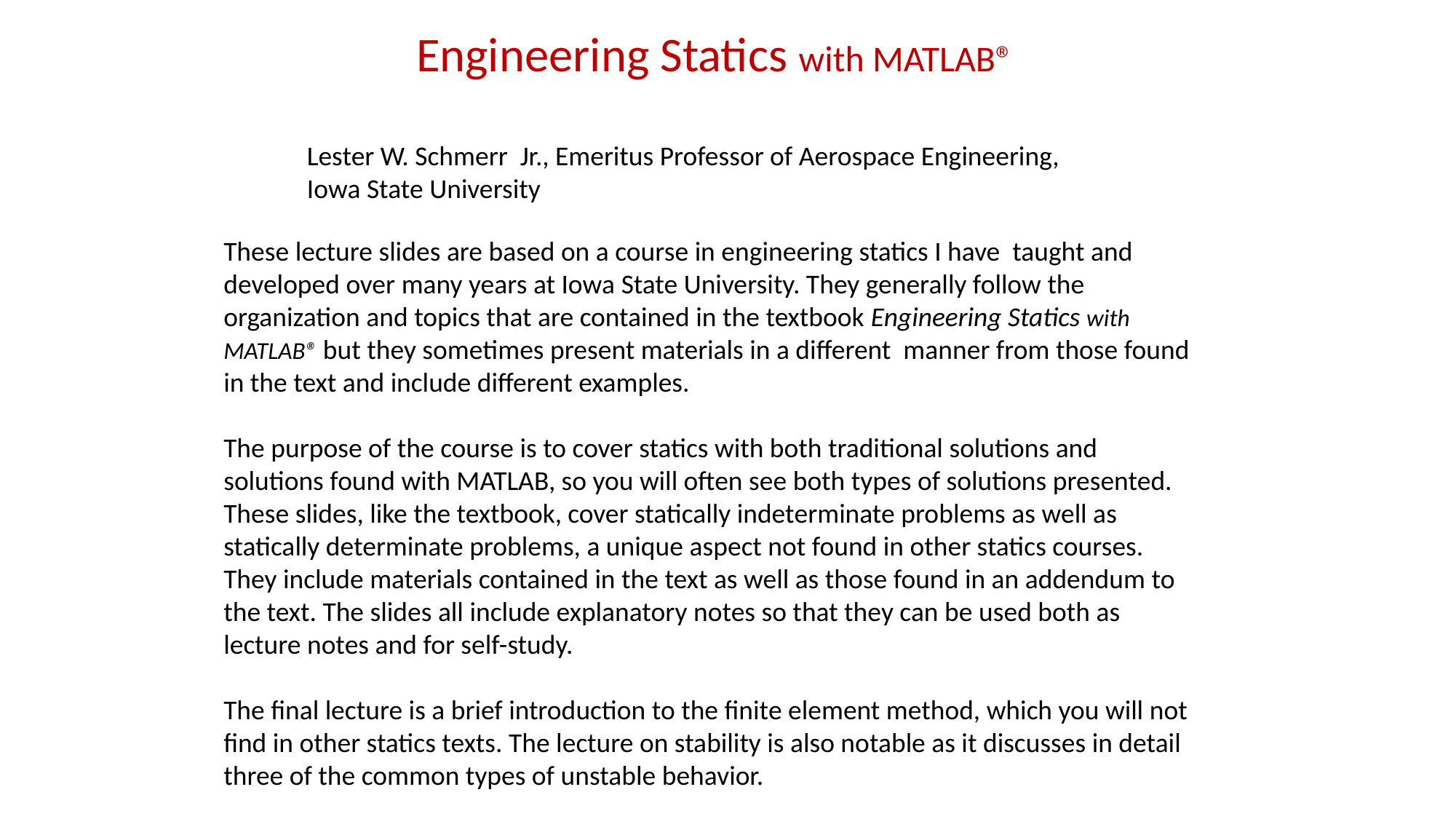

Engineering Statics with MATLAB®

Lester W. Schmerr  Jr., Emeritus Professor of Aerospace Engineering, Iowa State University
These lecture slides are based on a course in engineering statics I have  taught and developed over many years at Iowa State University. They generally follow the organization and topics that are contained in the textbook Engineering Statics with MATLAB® but they sometimes present materials in a different  manner from those found in the text and include different examples.

The purpose of the course is to cover statics with both traditional solutions and solutions found with MATLAB, so you will often see both types of solutions presented. These slides, like the textbook, cover statically indeterminate problems as well as statically determinate problems, a unique aspect not found in other statics courses. They include materials contained in the text as well as those found in an addendum to the text. The slides all include explanatory notes so that they can be used both as lecture notes and for self-study.

The final lecture is a brief introduction to the finite element method, which you will not find in other statics texts. The lecture on stability is also notable as it discusses in detail three of the common types of unstable behavior.